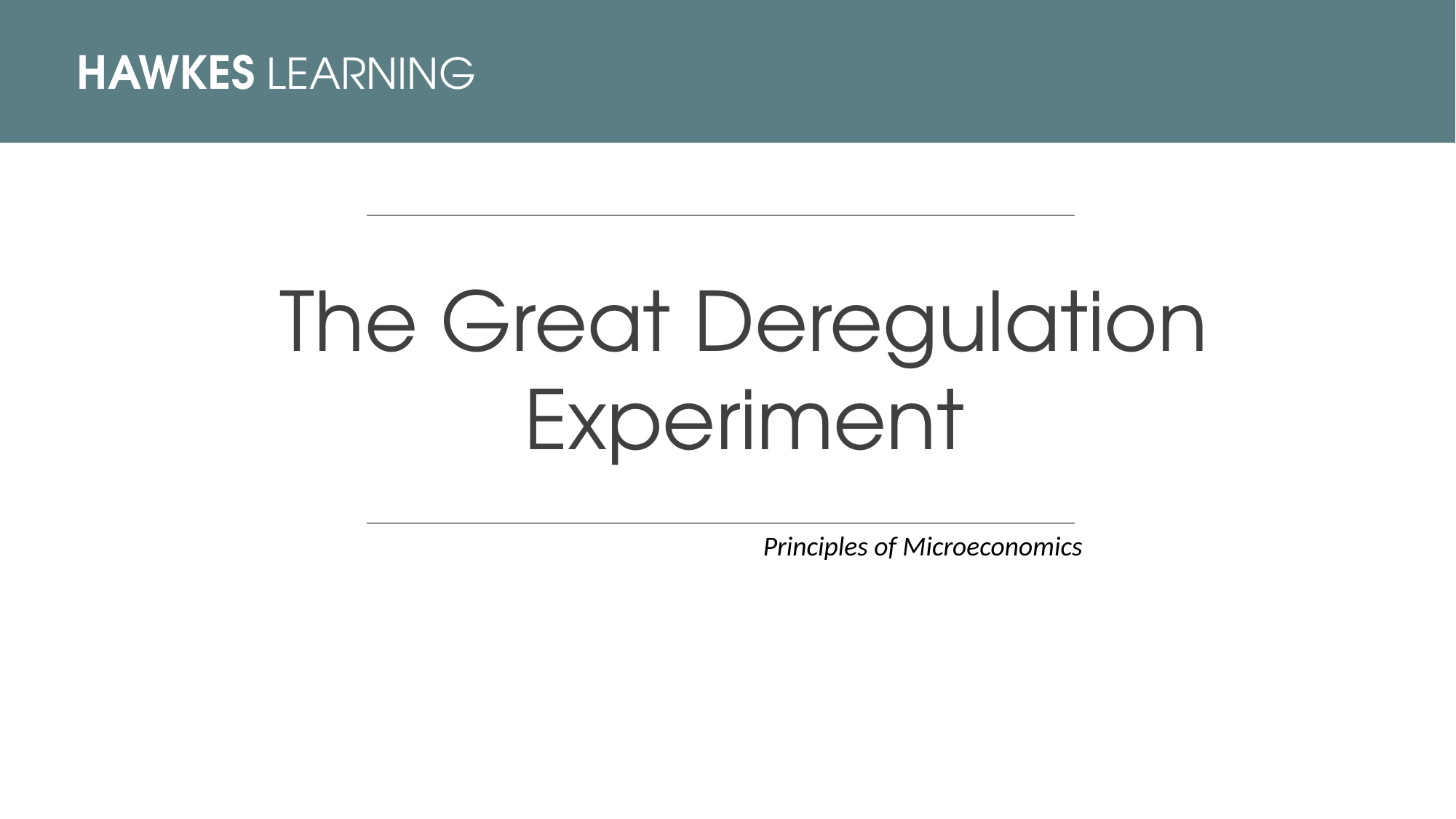

HAWKES LEARNING
The Great Deregulation Experiment
Principles of Microeconomics